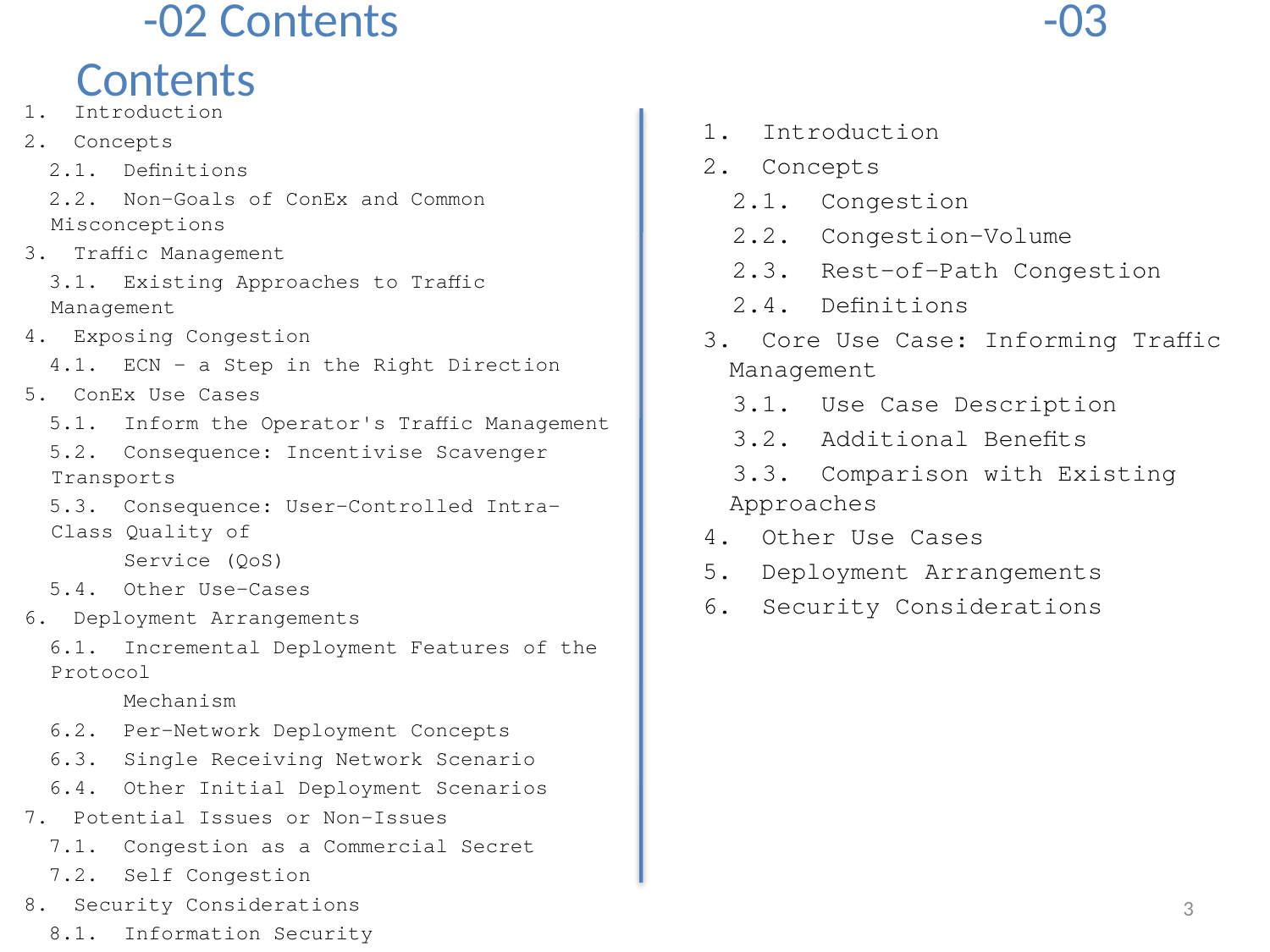

# -02 Contents					       -03 Contents
   1.  Introduction
   2.  Concepts
     2.1.  Definitions
     2.2.  Non-Goals of ConEx and Common Misconceptions
   3.  Traffic Management
     3.1.  Existing Approaches to Traffic Management
   4.  Exposing Congestion
     4.1.  ECN - a Step in the Right Direction
   5.  ConEx Use Cases
     5.1.  Inform the Operator's Traffic Management
     5.2.  Consequence: Incentivise Scavenger Transports
     5.3.  Consequence: User-Controlled Intra-Class Quality of
           Service (QoS)
     5.4.  Other Use-Cases
   6.  Deployment Arrangements
     6.1.  Incremental Deployment Features of the Protocol
           Mechanism
     6.2.  Per-Network Deployment Concepts
     6.3.  Single Receiving Network Scenario
     6.4.  Other Initial Deployment Scenarios
   7.  Potential Issues or Non-Issues
     7.1.  Congestion as a Commercial Secret
     7.2.  Self Congestion
   8.  Security Considerations
     8.1.  Information Security
   1.  Introduction
   2.  Concepts
     2.1.  Congestion
     2.2.  Congestion-Volume
     2.3.  Rest-of-Path Congestion
     2.4.  Definitions
   3.  Core Use Case: Informing Traffic Management
     3.1.  Use Case Description
     3.2.  Additional Benefits
     3.3.  Comparison with Existing Approaches
   4.  Other Use Cases
   5.  Deployment Arrangements
   6.  Security Considerations
3